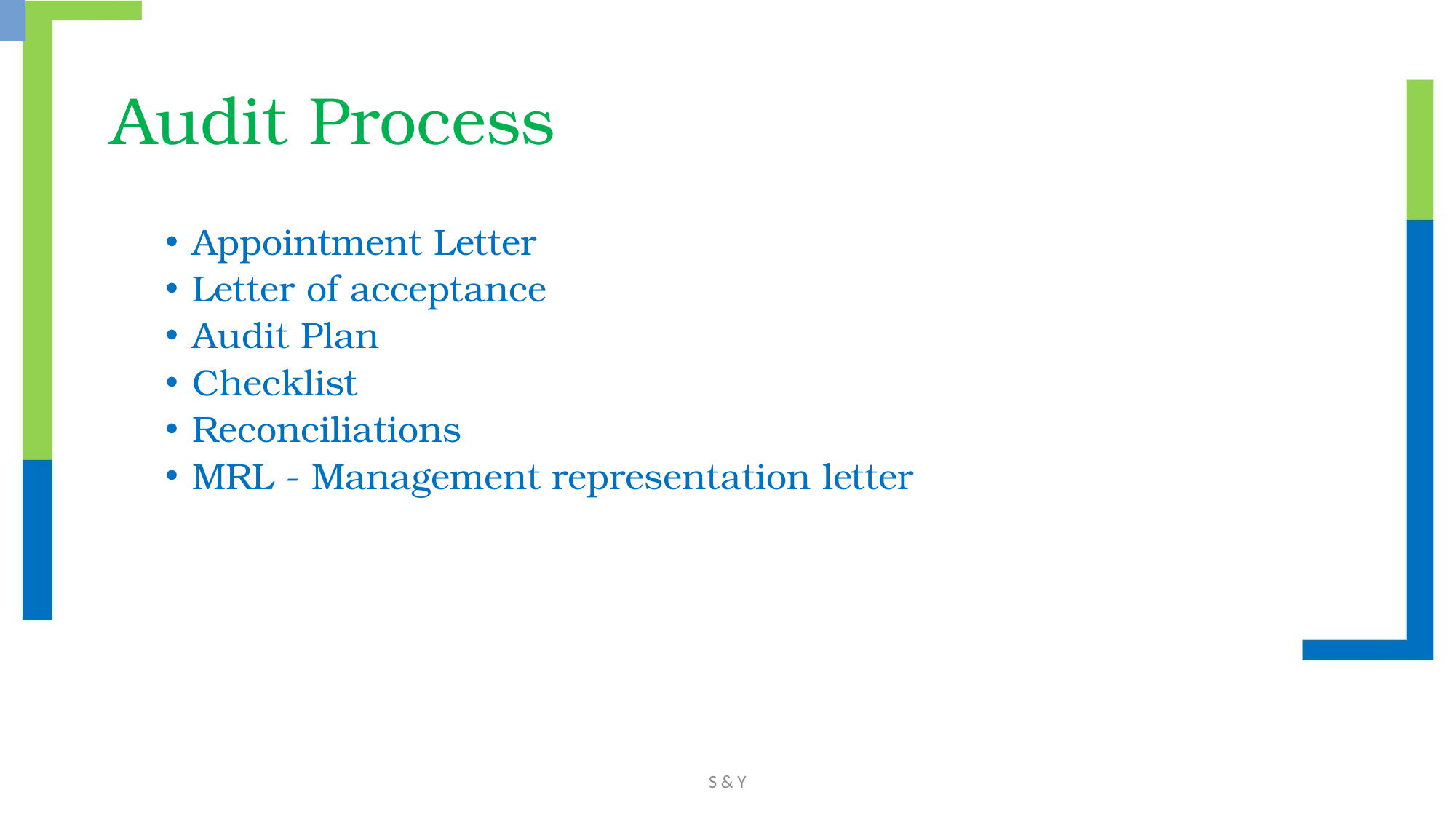

# Audit Process
Appointment Letter
Letter of acceptance
Audit Plan
Checklist
Reconciliations
MRL - Management representation letter

S & Y